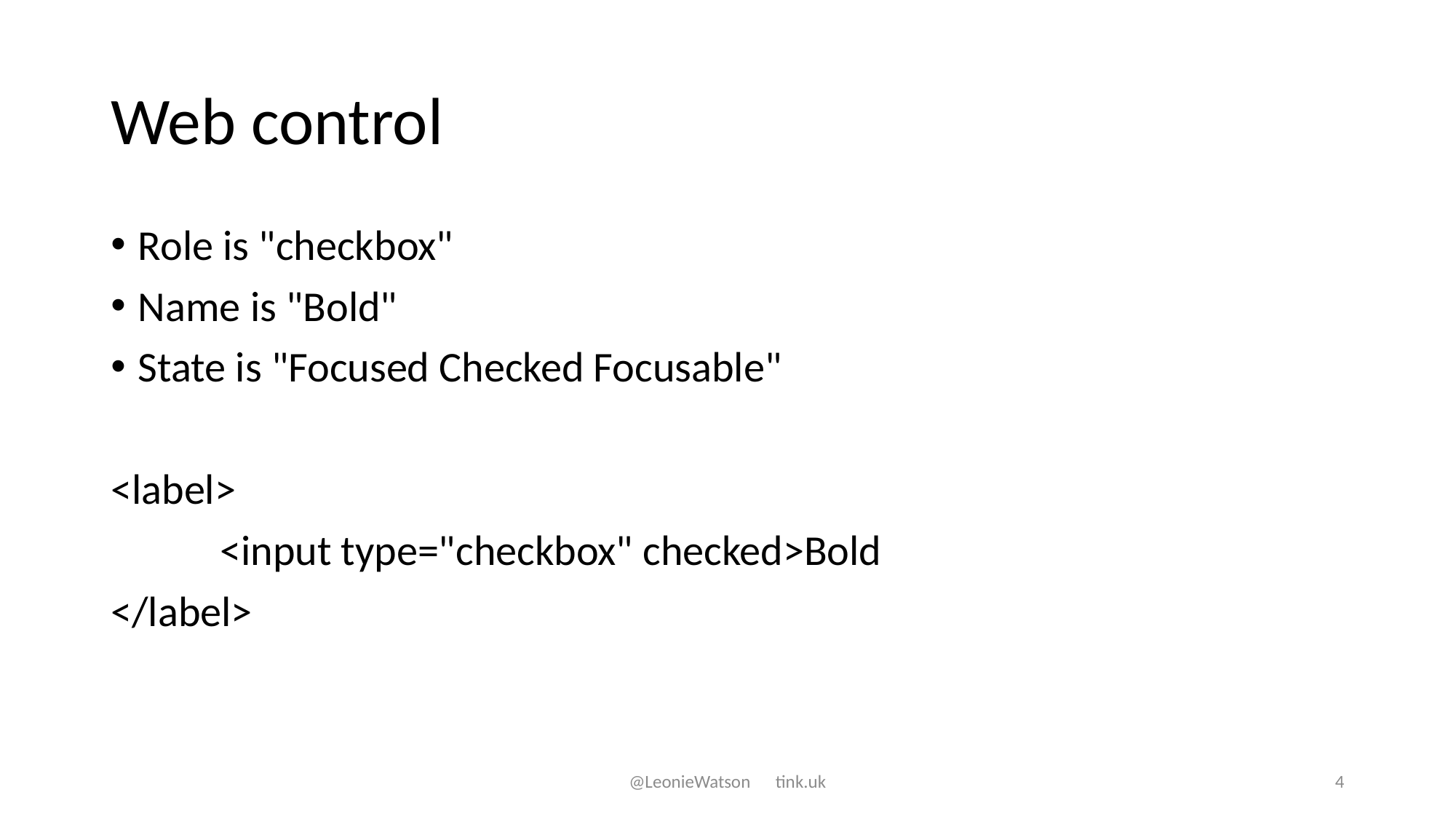

# Web control
Role is "checkbox"
Name is "Bold"
State is "Focused Checked Focusable"

<label>
	<input type="checkbox" checked>Bold
</label>
@LeonieWatson      tink.uk
4